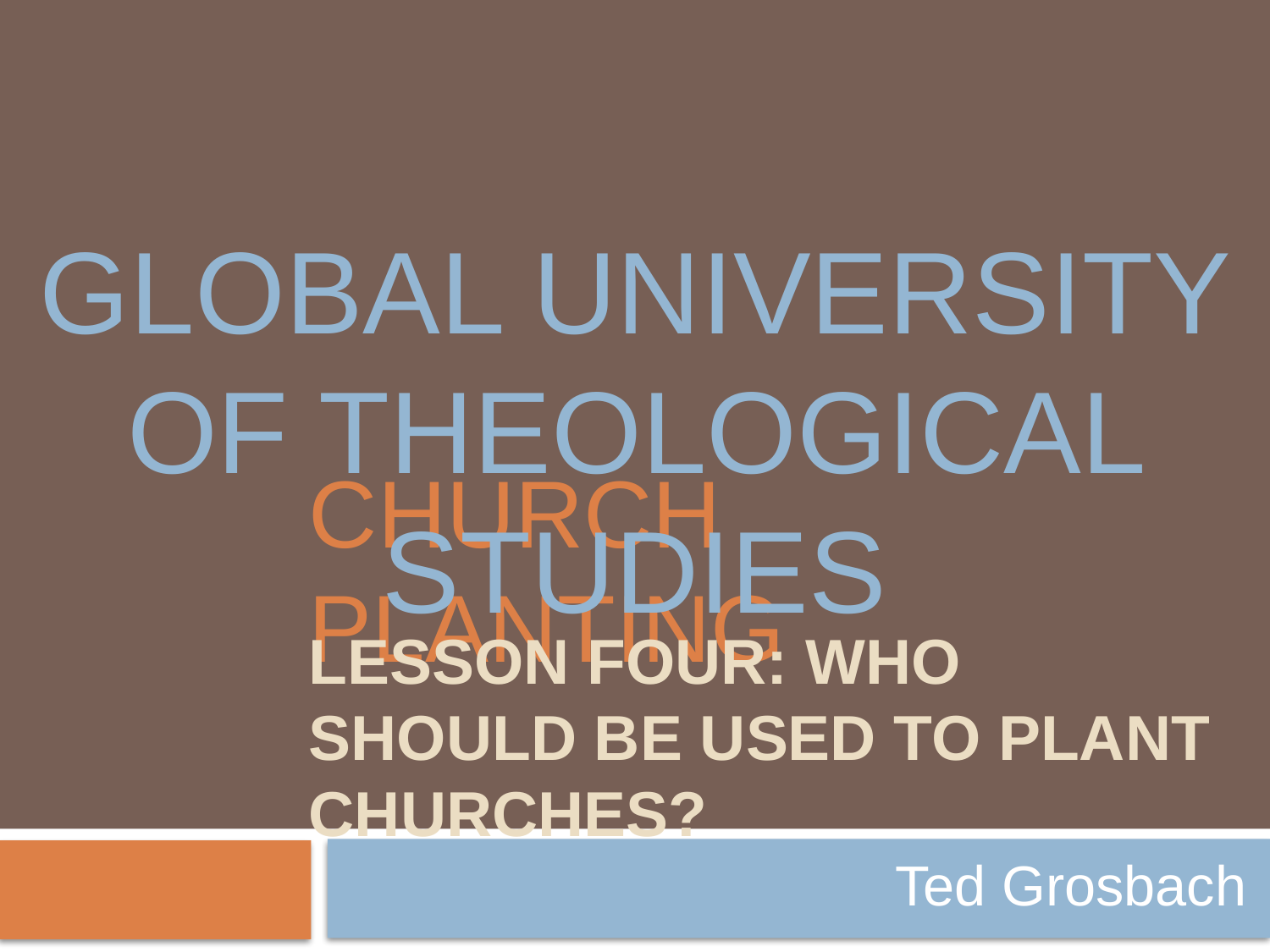

GLOBAL UNIVERSITY OF THEOLOGICAL STUDIES
# Church Planting
Lesson Four: Who Should Be Used To Plant Churches?
Ted Grosbach